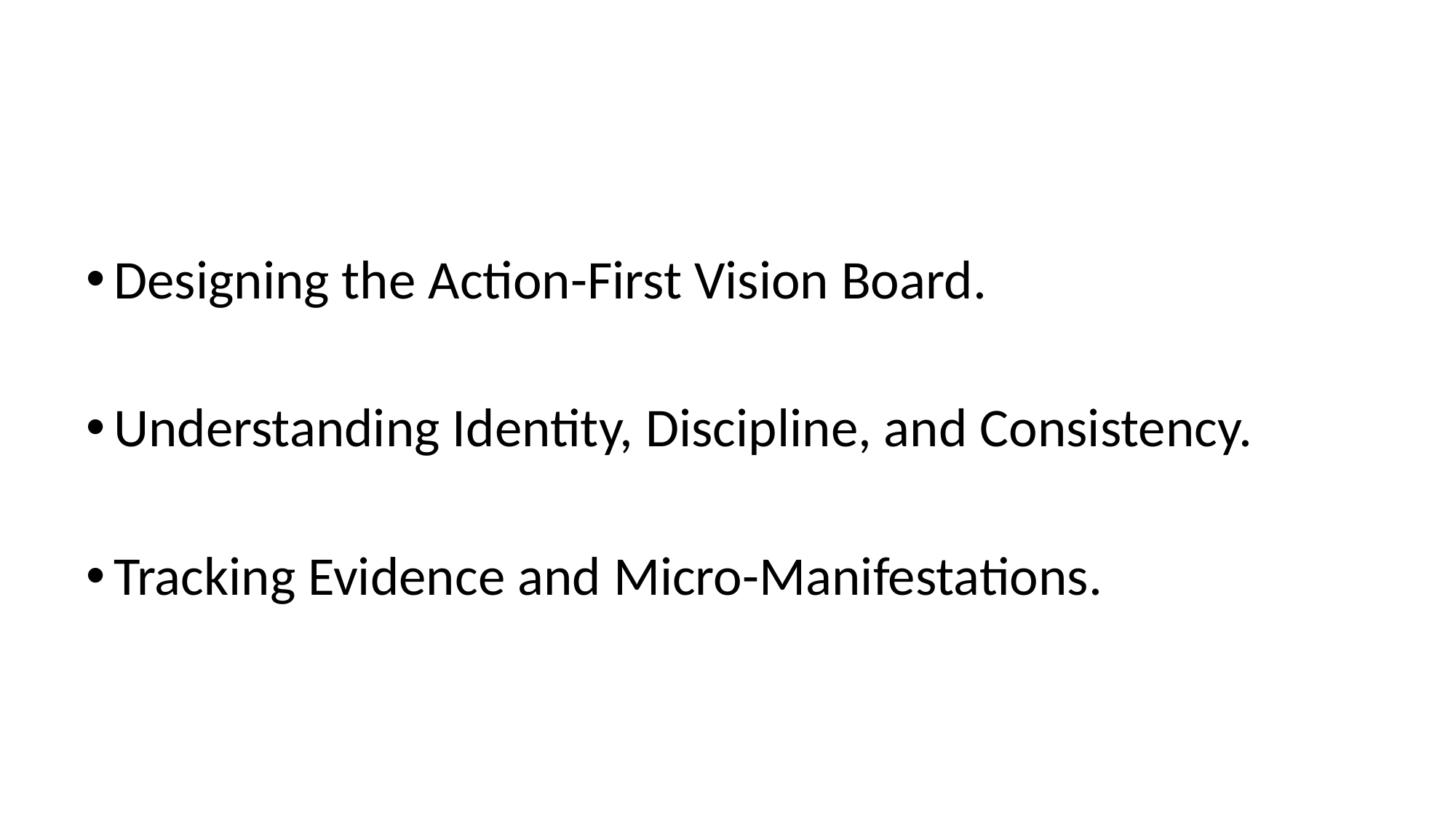

Designing the Action-First Vision Board.

Understanding Identity, Discipline, and Consistency.

Tracking Evidence and Micro-Manifestations.